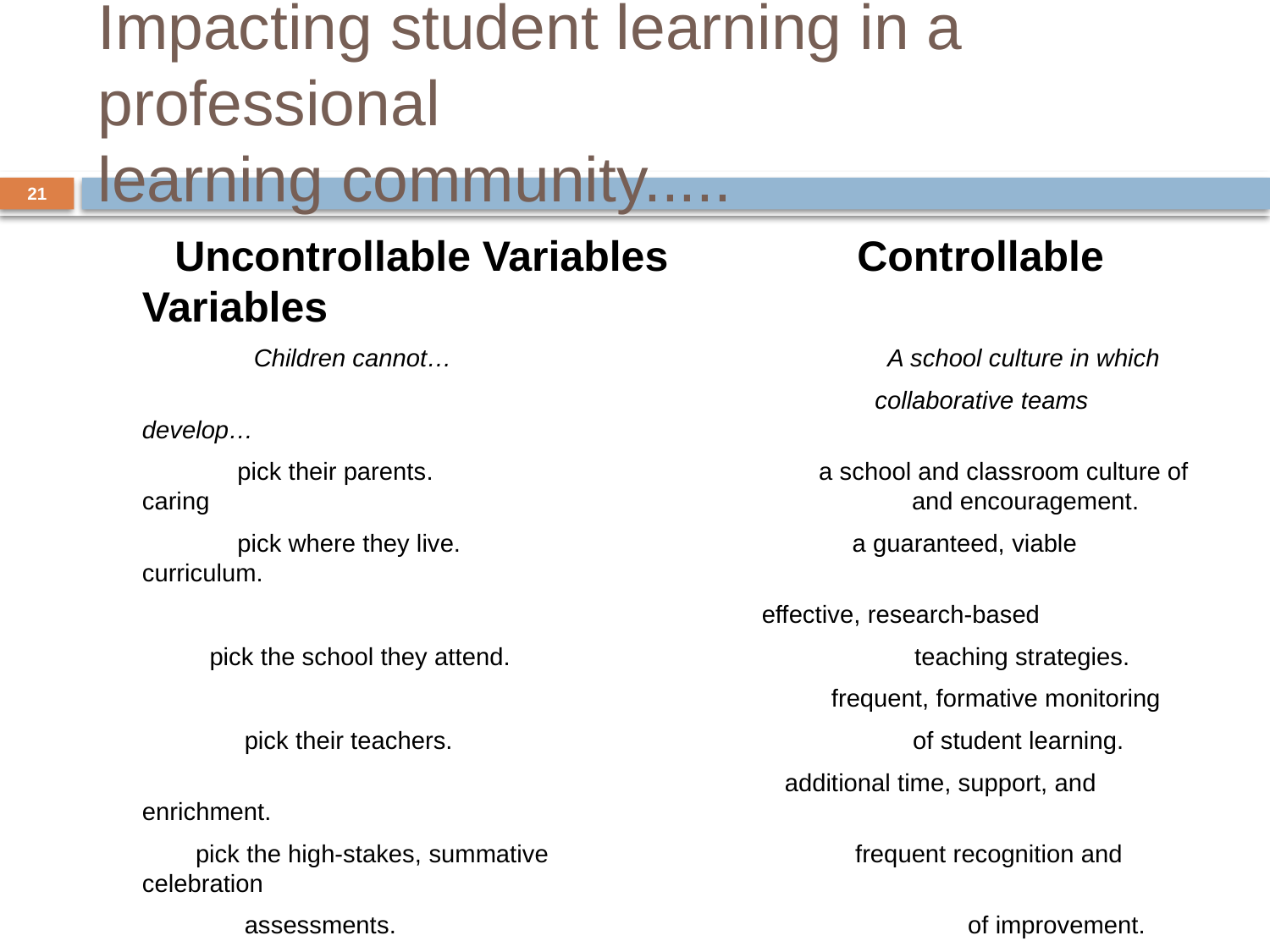

# Impacting student learning in a professional learning community.....
21
           Uncontrollable Variables                Controllable Variables
	                Children cannot…			                A school culture in which
						              collaborative teams develop…
                    pick their parents.  			      a school and classroom culture of caring		                                                                          and encouragement.
                    pick where they live.      		                             a guaranteed, viable curriculum.
                     				                effective, research-based
                pick the school they attend.                                                          teaching strategies.
                                                                                                         frequent, formative monitoring
                     pick their teachers.                                                                  of student learning.
	                                                                                            additional time, support, and enrichment.
              pick the high-stakes, summative                                            frequent recognition and celebration
                     assessments.                                                                                  of improvement.